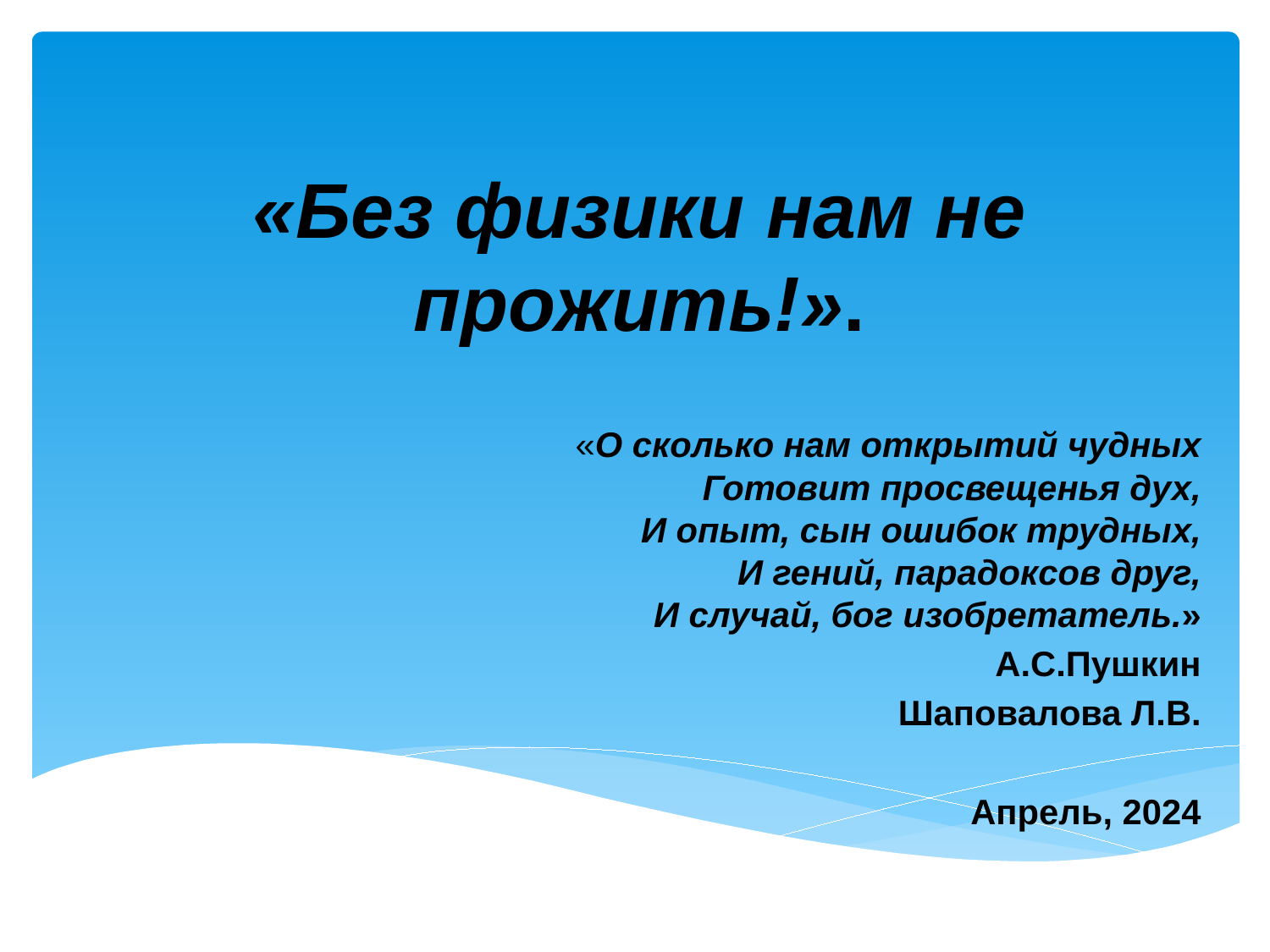

# «Без физики нам не прожить!».
«О сколько нам открытий чудных
Готовит просвещенья дух,
И опыт, сын ошибок трудных,
И гений, парадоксов друг,
И случай, бог изобретатель.»
А.С.Пушкин
Шаповалова Л.В.

Апрель, 2024